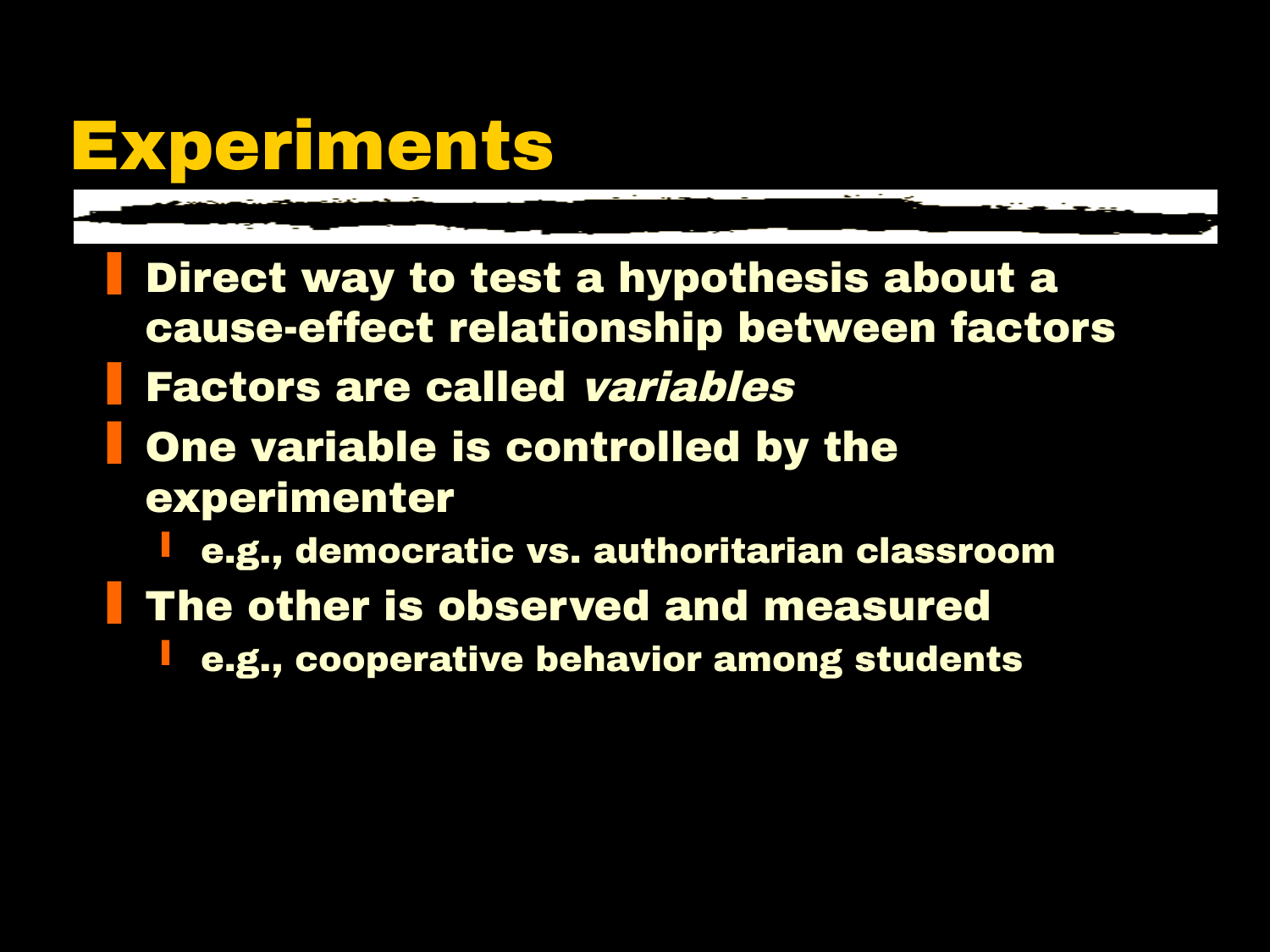

# Experiments
Direct way to test a hypothesis about a cause-effect relationship between factors
Factors are called variables
One variable is controlled by the experimenter
e.g., democratic vs. authoritarian classroom
The other is observed and measured
e.g., cooperative behavior among students